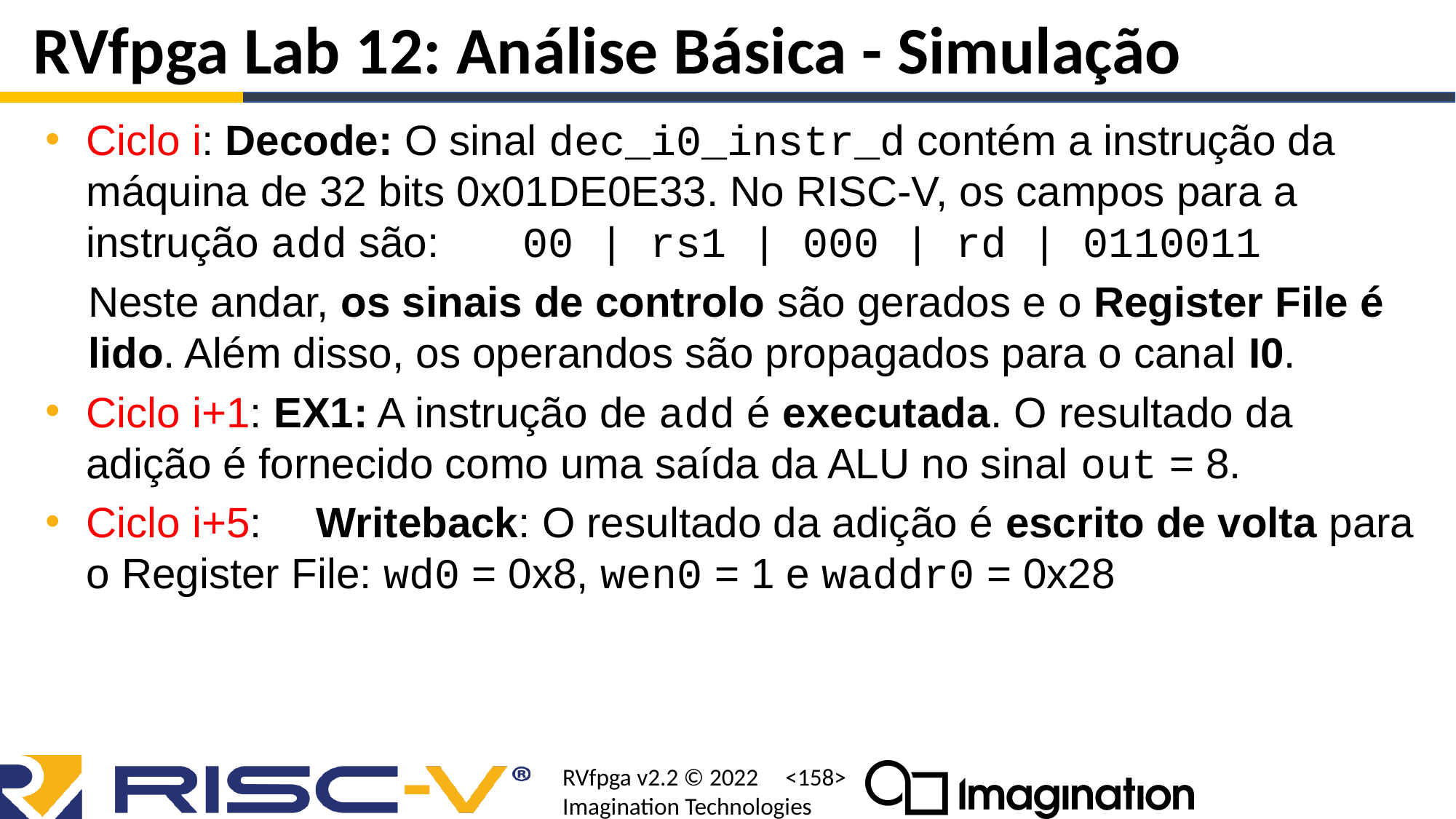

# RVfpga Lab 12: Análise Básica - Simulação
Ciclo i: Decode: O sinal dec_i0_instr_d contém a instrução da máquina de 32 bits 0x01DE0E33. No RISC-V, os campos para a instrução add são:	00 | rs1 | 000 | rd | 0110011
Neste andar, os sinais de controlo são gerados e o Register File é lido. Além disso, os operandos são propagados para o canal I0.
Ciclo i+1: EX1: A instrução de add é executada. O resultado da adição é fornecido como uma saída da ALU no sinal out = 8.
Ciclo i+5:	 Writeback: O resultado da adição é escrito de volta para o Register File: wd0 = 0x8, wen0 = 1 e waddr0 = 0x28